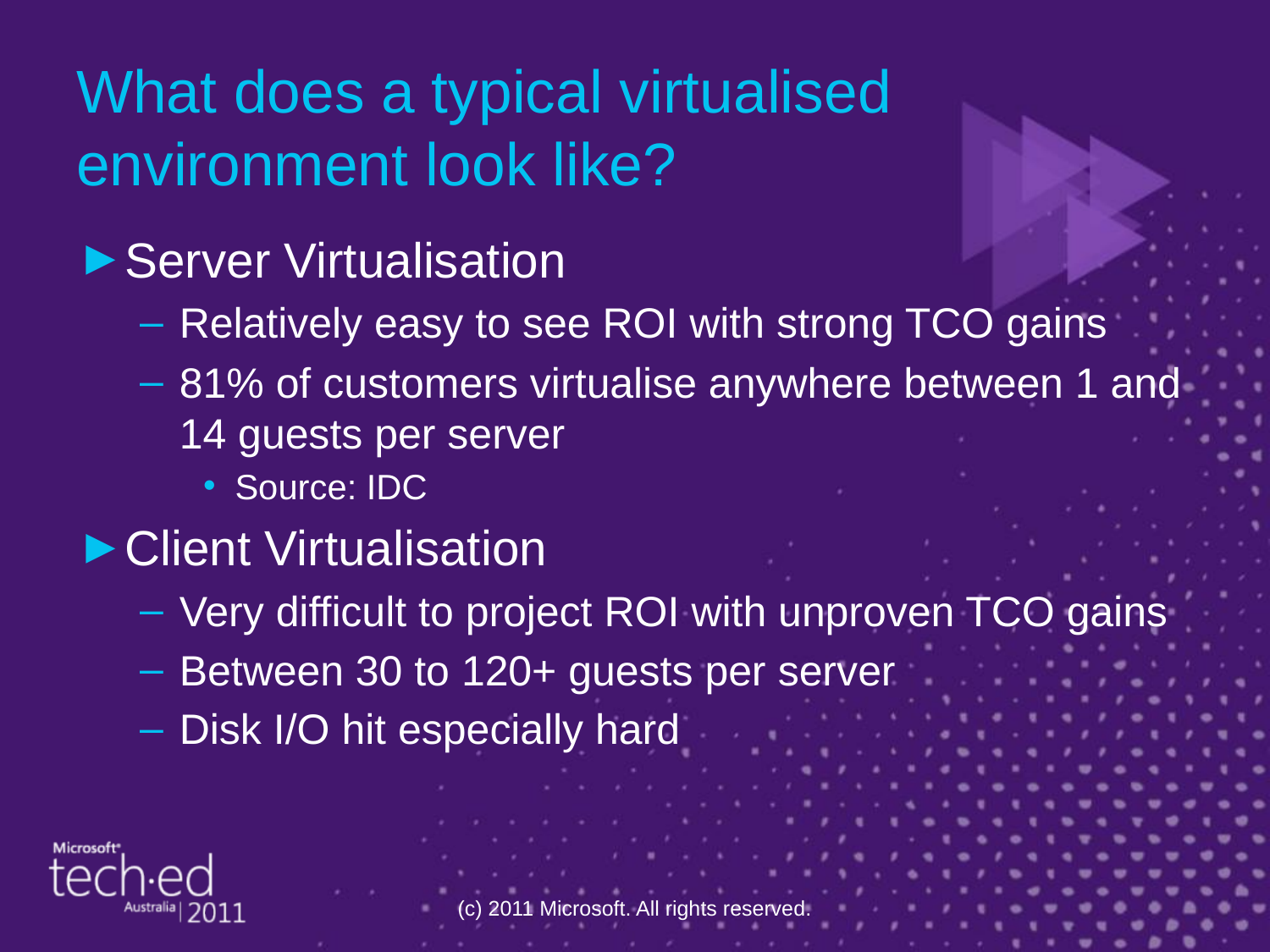

# What does a typical virtualised environment look like?
Server Virtualisation
Relatively easy to see ROI with strong TCO gains
81% of customers virtualise anywhere between 1 and 14 guests per server
Source: IDC
Client Virtualisation
Very difficult to project ROI with unproven TCO gains
Between 30 to 120+ guests per server
Disk I/O hit especially hard
(c) 2011 Microsoft. All rights reserved.